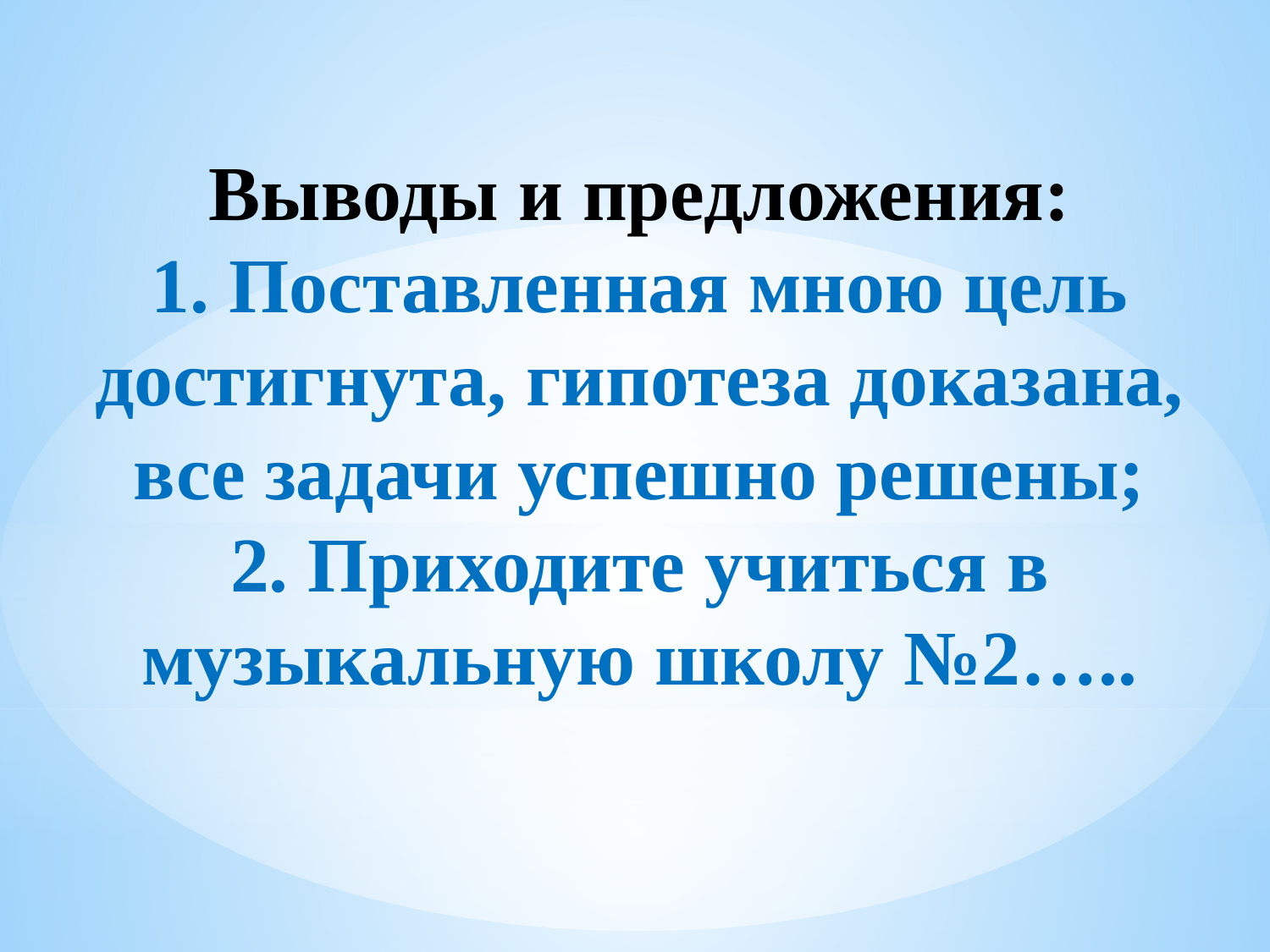

# Выводы и предложения: 1. Поставленная мною цель достигнута, гипотеза доказана, все задачи успешно решены; 2. Приходите учиться в музыкальную школу №2…..